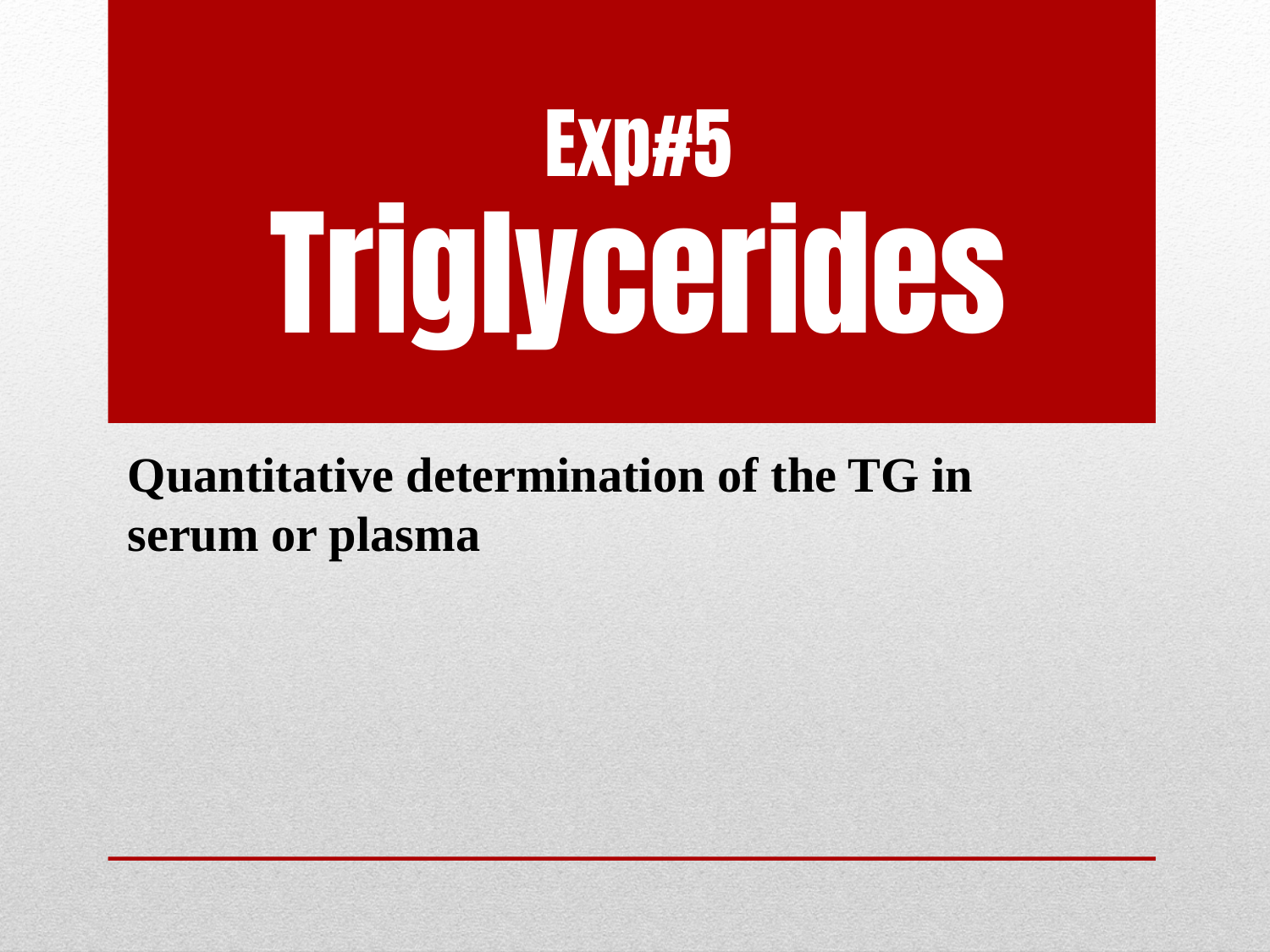

# Exp#5 Triglycerides
Quantitative determination of the TG in serum or plasma